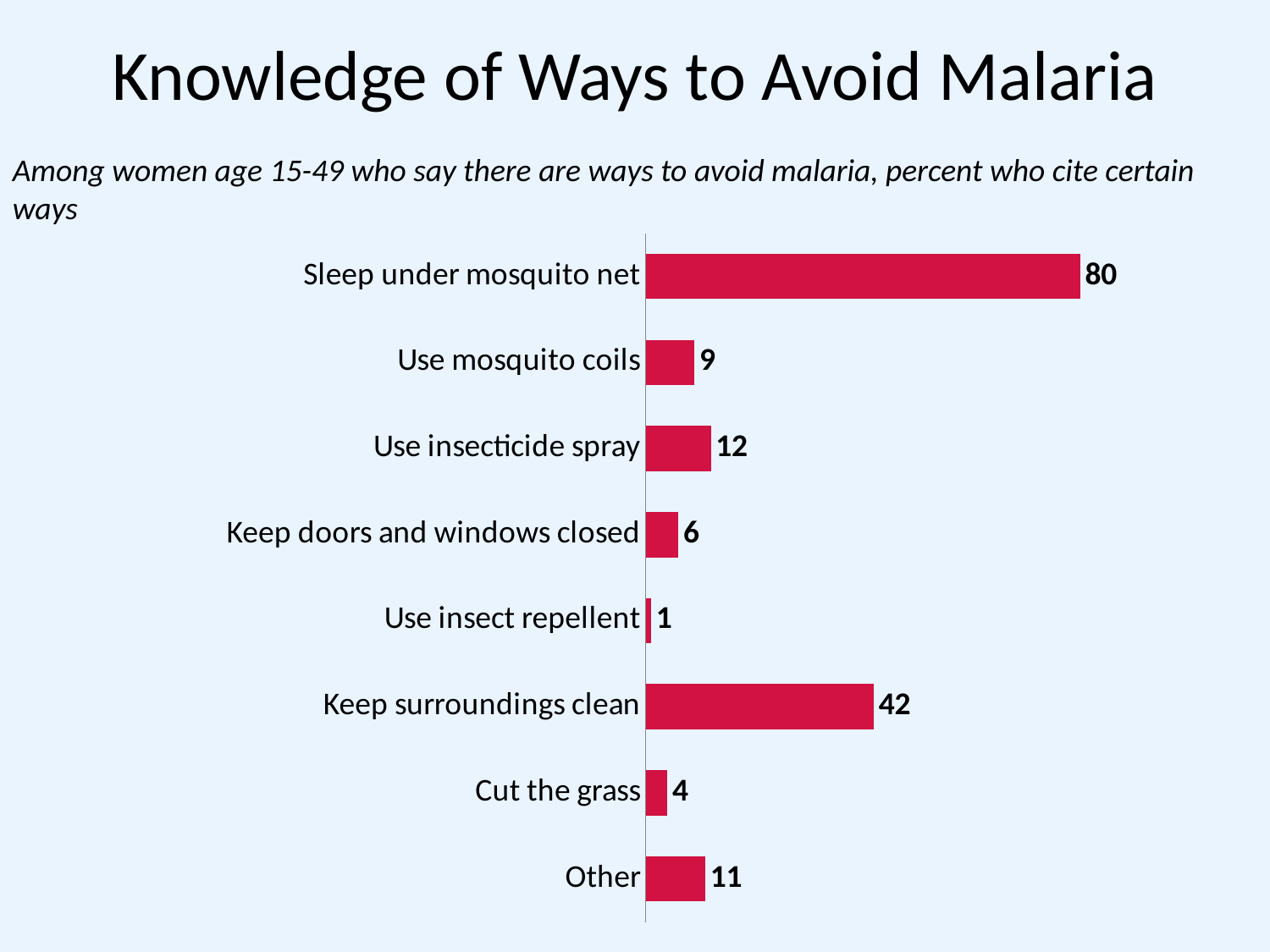

# Knowledge of Ways to Avoid Malaria
Among women age 15-49 who say there are ways to avoid malaria, percent who cite certain ways

### Chart

| Category | Series 1 |
|---|---|
| Other | 11.0 |
| Cut the grass | 4.0 |
| Keep surroundings clean | 42.0 |
| Use insect repellent | 1.0 |
| Keep doors and windows closed | 6.0 |
| Use insecticide spray | 12.0 |
| Use mosquito coils | 9.0 |
| Sleep under mosquito net | 80.0 |